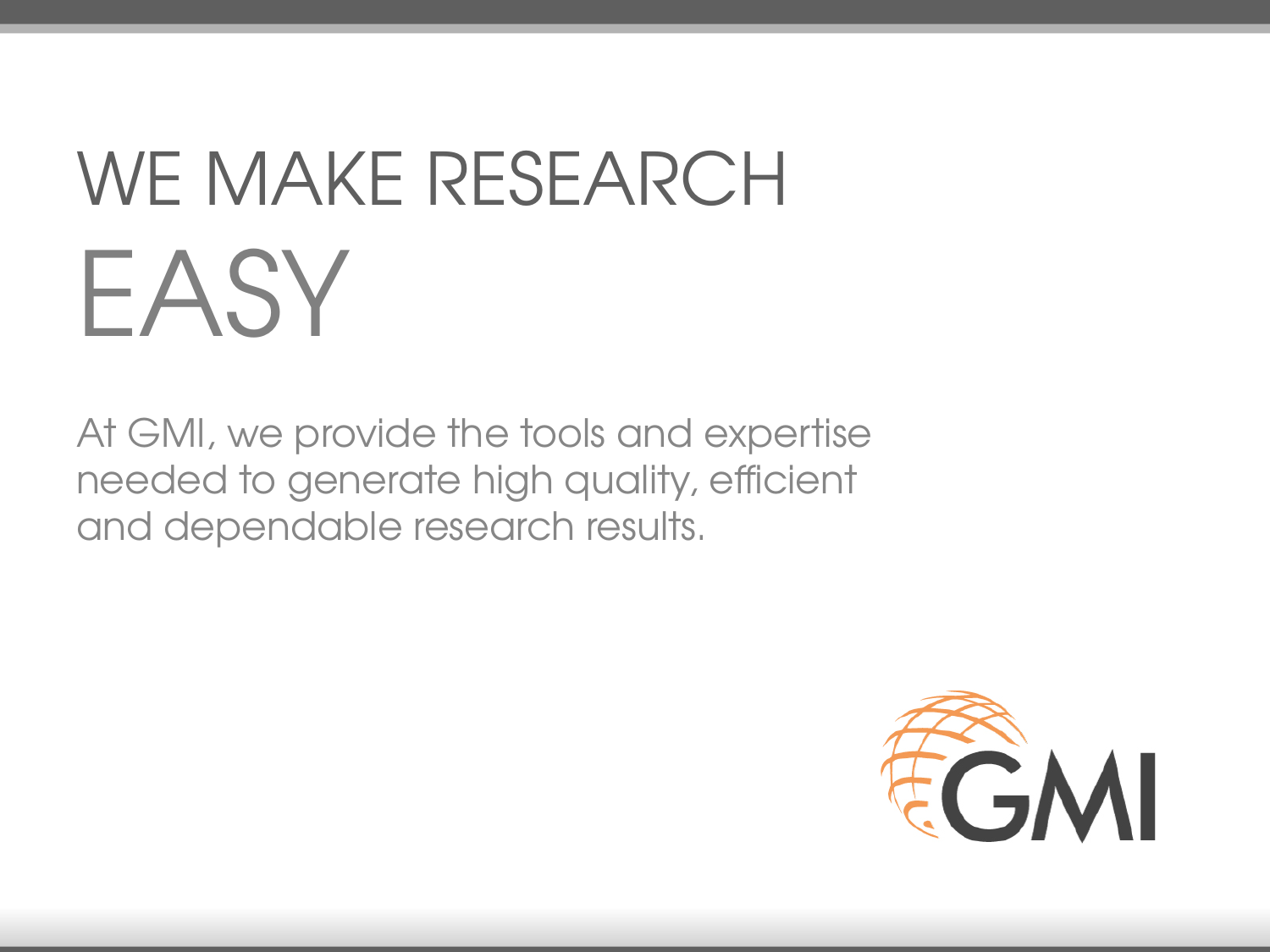

# WE MAKE RESEARCH EASY
At GMI, we provide the tools and expertise needed to generate high quality, efficient and dependable research results.